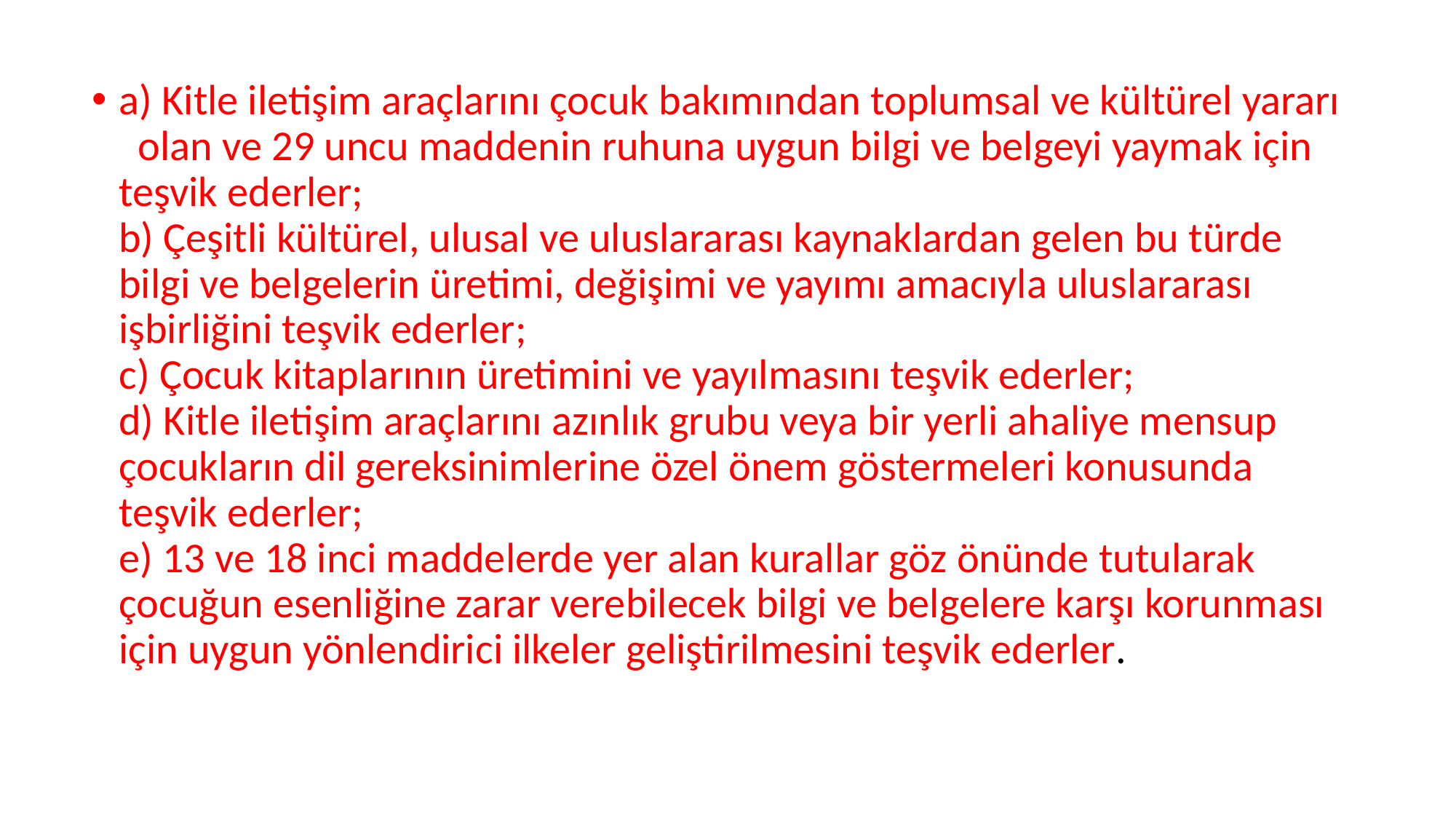

a) Kitle iletişim araçlarını çocuk bakımından toplumsal ve kültürel yararı   olan ve 29 uncu maddenin ruhuna uygun bilgi ve belgeyi yaymak için teşvik ederler;
b) Çeşitli kültürel, ulusal ve uluslararası kaynaklardan gelen bu türde bilgi ve belgelerin üretimi, değişimi ve yayımı amacıyla uluslararası işbirliğini teşvik ederler;
c) Çocuk kitaplarının üretimini ve yayılmasını teşvik ederler;
d) Kitle iletişim araçlarını azınlık grubu veya bir yerli ahaliye mensup çocukların dil gereksinimlerine özel önem göstermeleri konusunda teşvik ederler;
e) 13 ve 18 inci maddelerde yer alan kurallar göz önünde tutularak çocuğun esenliğine zarar verebilecek bilgi ve belgelere karşı korunması için uygun yönlendirici ilkeler geliştirilmesini teşvik ederler.
#